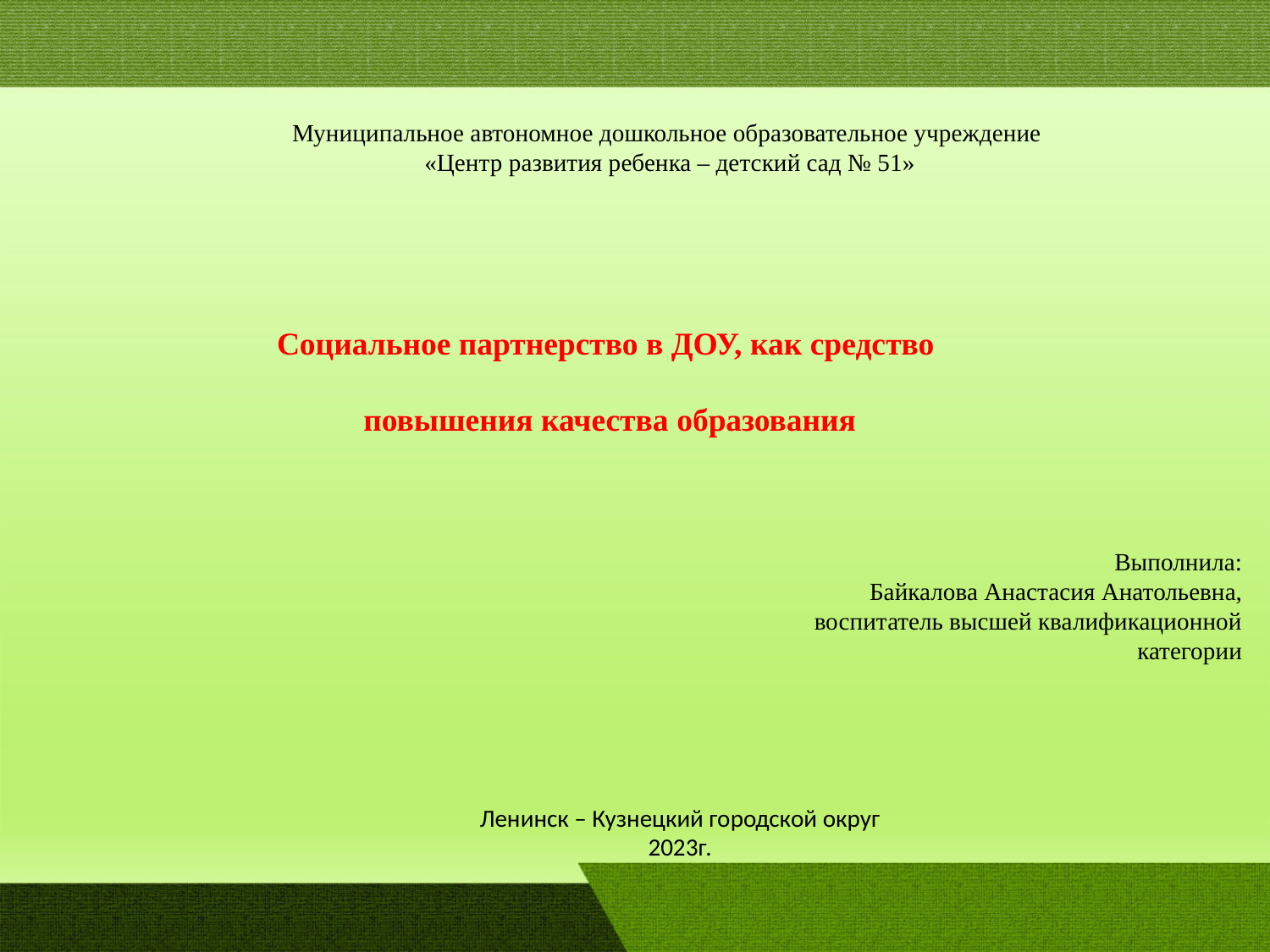

# Муниципальное автономное дошкольное образовательное учреждение «Центр развития ребенка – детский сад № 51»
Социальное партнерство в ДОУ, как средство
повышения качества образования
Выполнила:
Байкалова Анастасия Анатольевна, воспитатель высшей квалификационной категории

Ленинск – Кузнецкий городской округ
2023г.